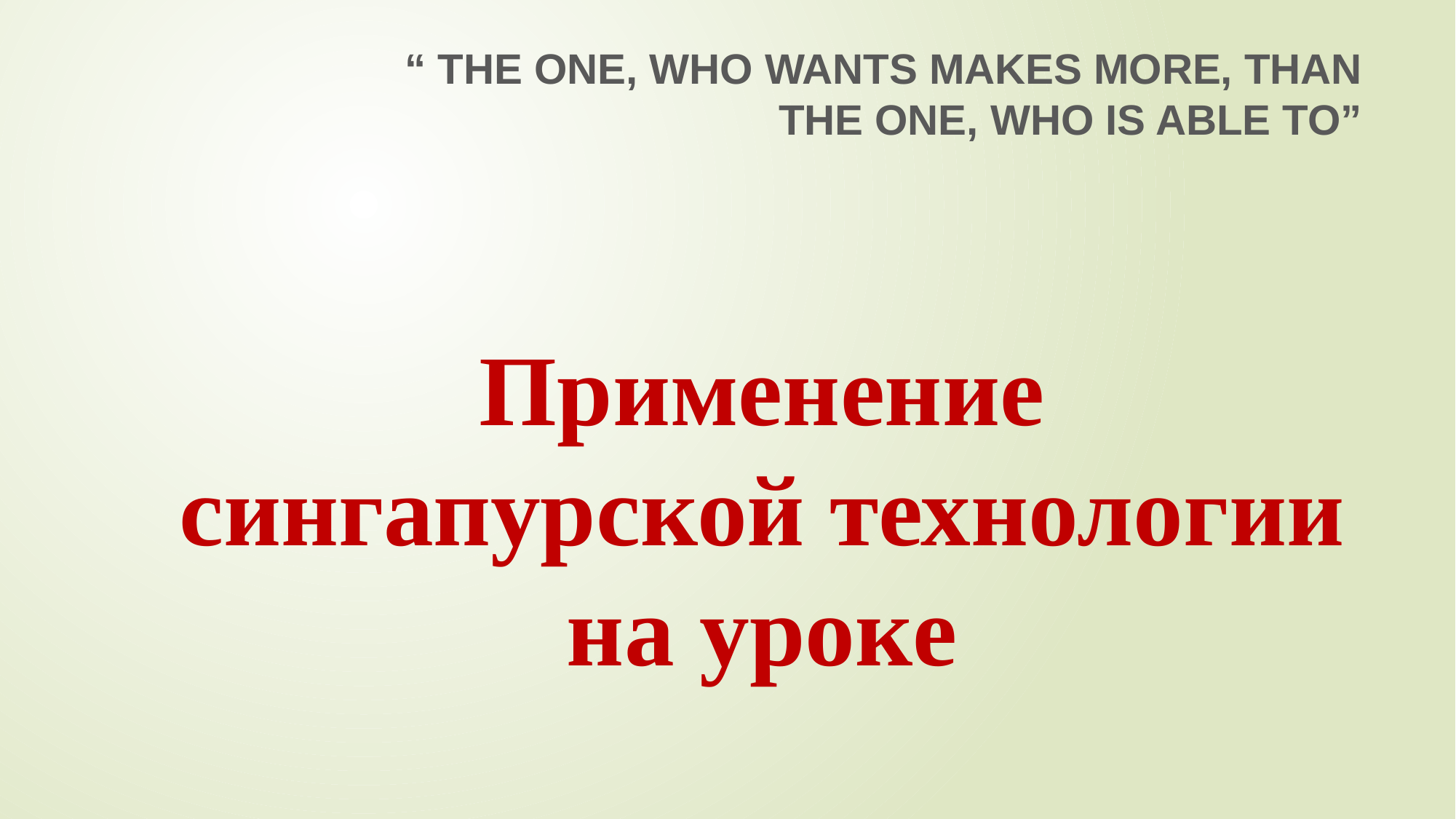

# Применение сингапурской технологии на урокe
“ THE ONE, WHO WANTS MAKES MORE, THAN THE ONE, WHO IS ABLE TO”